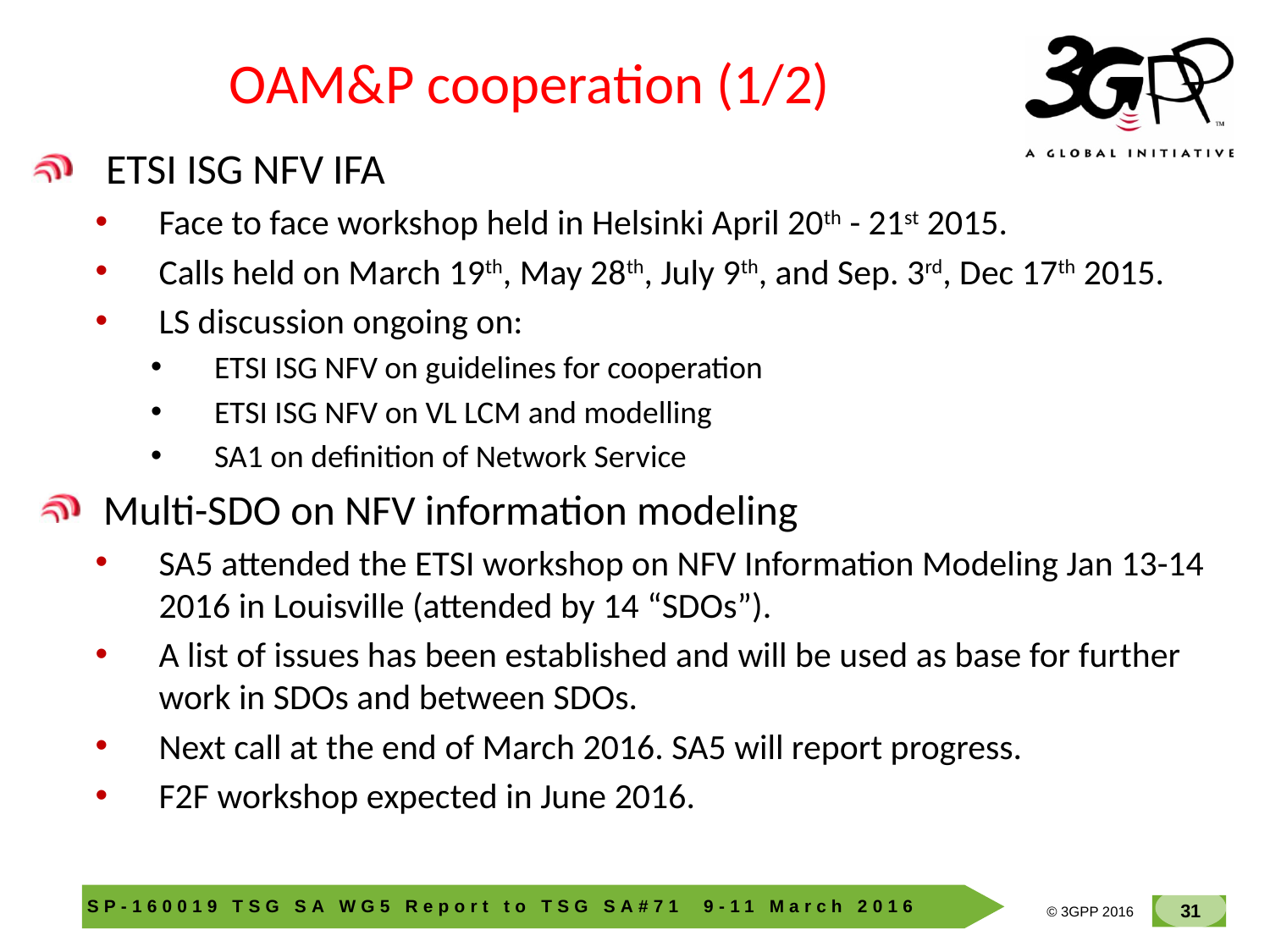

# OAM&P cooperation (1/2)
ETSI ISG NFV IFA
Face to face workshop held in Helsinki April 20th - 21st 2015.
Calls held on March 19th, May 28th, July 9th, and Sep. 3rd, Dec 17th 2015.
LS discussion ongoing on:
ETSI ISG NFV on guidelines for cooperation
ETSI ISG NFV on VL LCM and modelling
SA1 on definition of Network Service
Multi-SDO on NFV information modeling
SA5 attended the ETSI workshop on NFV Information Modeling Jan 13-14 2016 in Louisville (attended by 14 “SDOs”).
A list of issues has been established and will be used as base for further work in SDOs and between SDOs.
Next call at the end of March 2016. SA5 will report progress.
F2F workshop expected in June 2016.